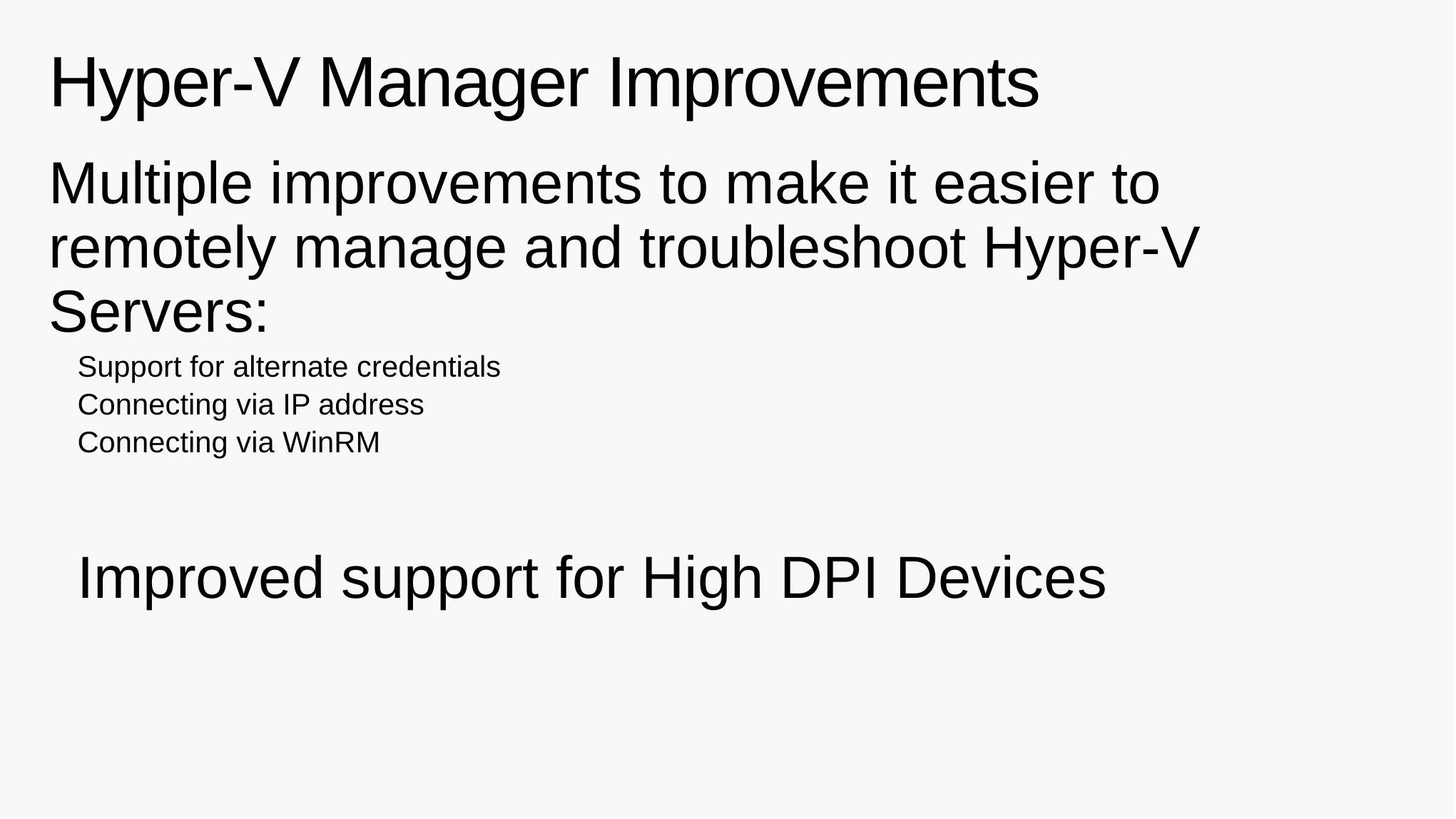

# Hyper-V Manager Improvements
Multiple improvements to make it easier to remotely manage and troubleshoot Hyper-V Servers:
Support for alternate credentials
Connecting via IP address
Connecting via WinRM

Improved support for High DPI Devices